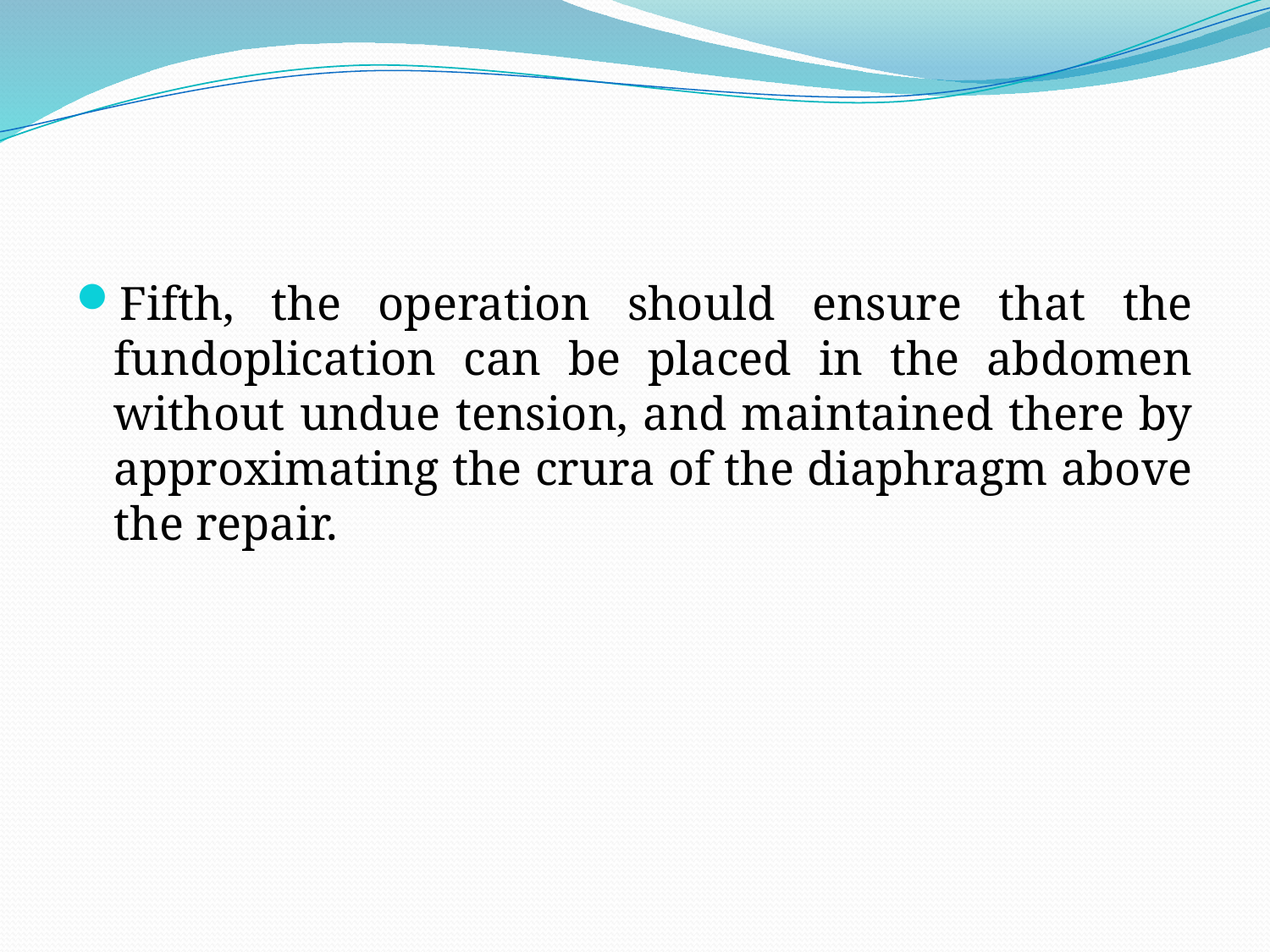

#
Fifth, the operation should ensure that the fundoplication can be placed in the abdomen without undue tension, and maintained there by approximating the crura of the diaphragm above the repair.